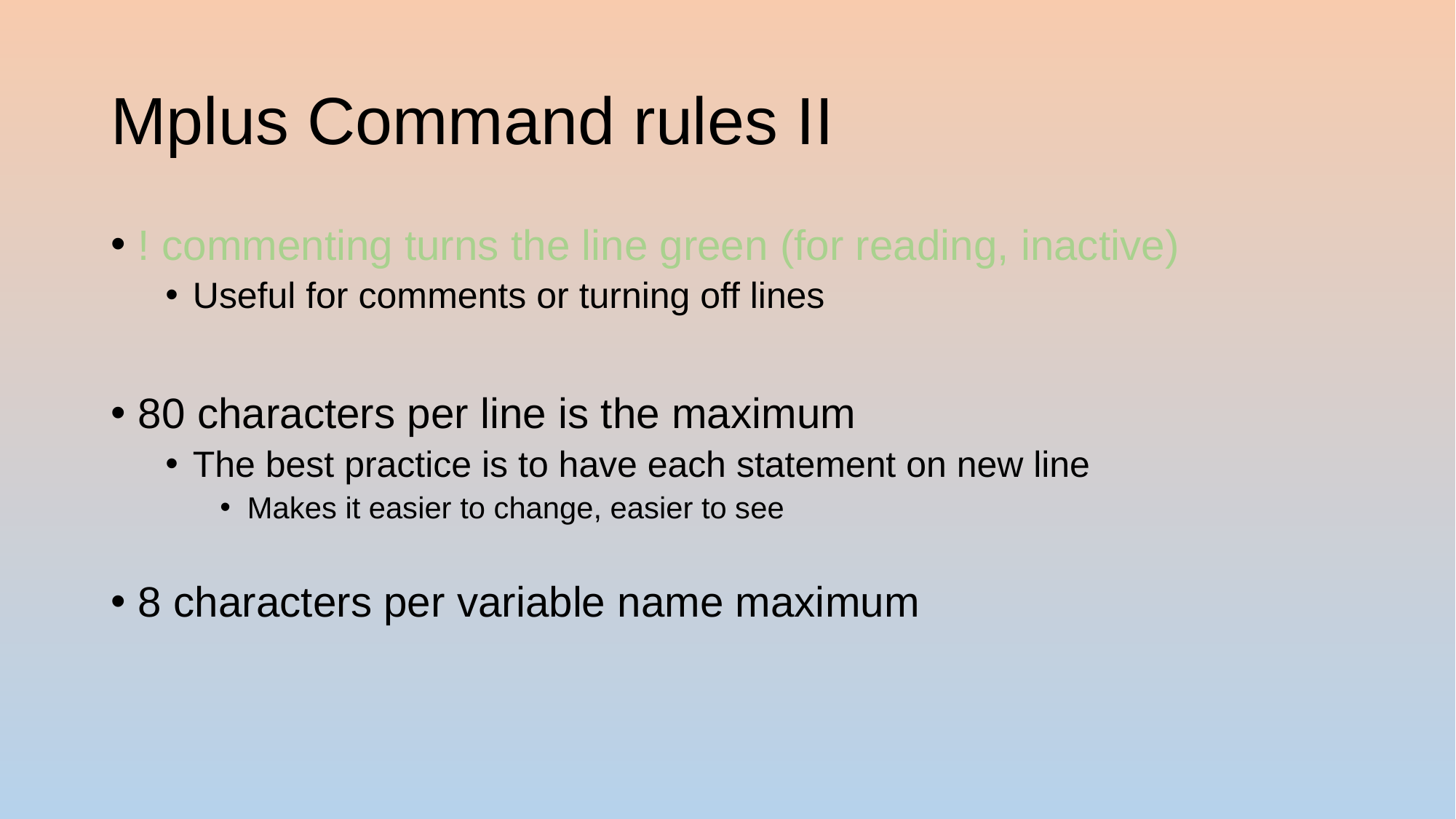

# Mplus Command rules II
! commenting turns the line green (for reading, inactive)
Useful for comments or turning off lines

80 characters per line is the maximum
The best practice is to have each statement on new line
Makes it easier to change, easier to see

8 characters per variable name maximum